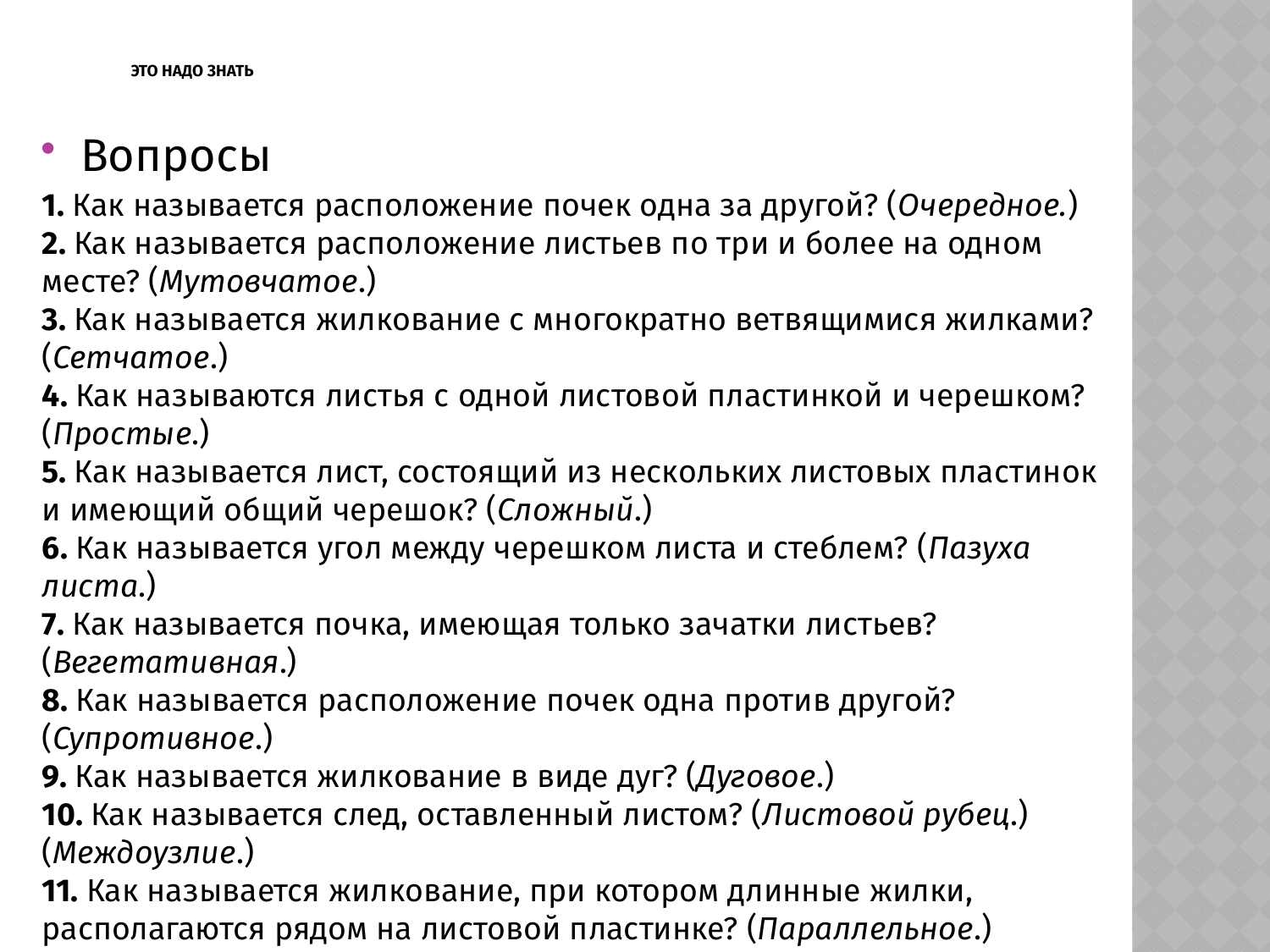

# Это надо знать
Вопросы
1. Как называется расположение почек одна за другой? (Очередное.)
2. Как называется расположение листьев по три и более на одном месте? (Мутовчатое.)
3. Как называется жилкование с многократно ветвящимися жилками? (Сетчатое.)
4. Как называются листья с одной листовой пластинкой и черешком? (Простые.)
5. Как называется лист, состоящий из нескольких листовых пластинок и имеющий общий черешок? (Сложный.)
6. Как называется угол между черешком листа и стеблем? (Пазуха листа.)
7. Как называется почка, имеющая только зачатки листьев? (Вегетативная.)
8. Как называется расположение почек одна против другой? (Супротивное.)
9. Как называется жилкование в виде дуг? (Дуговое.)
10. Как называется след, оставленный листом? (Листовой рубец.)
(Междоузлие.)
11. Как называется жилкование, при котором длинные жилки, располагаются рядом на листовой пластинке? (Параллельное.)